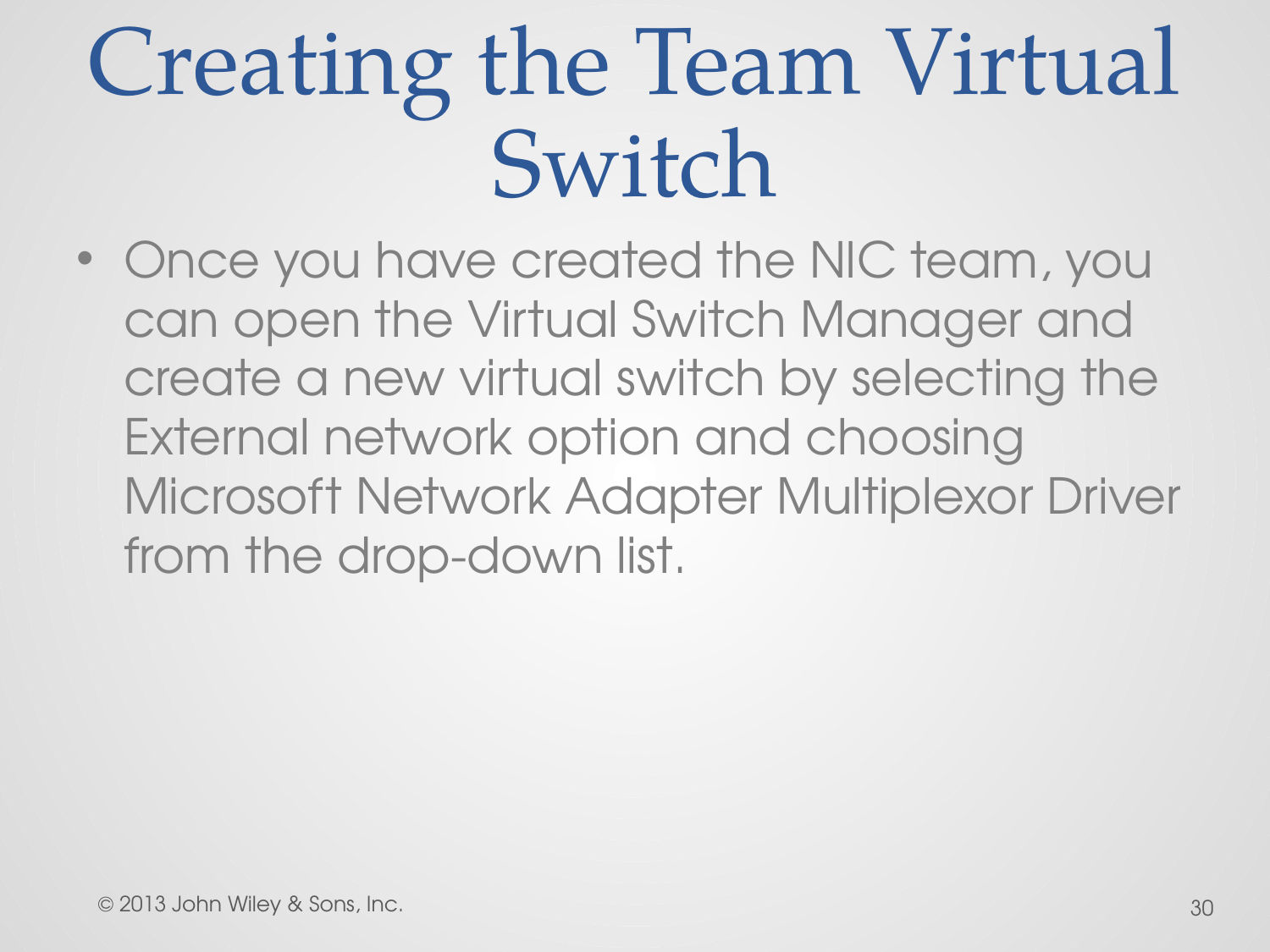

# Creating the Team Virtual Switch
Once you have created the NIC team, you can open the Virtual Switch Manager and create a new virtual switch by selecting the External network option and choosing Microsoft Network Adapter Multiplexor Driver from the drop-down list.

© 2013 John Wiley & Sons, Inc.
30